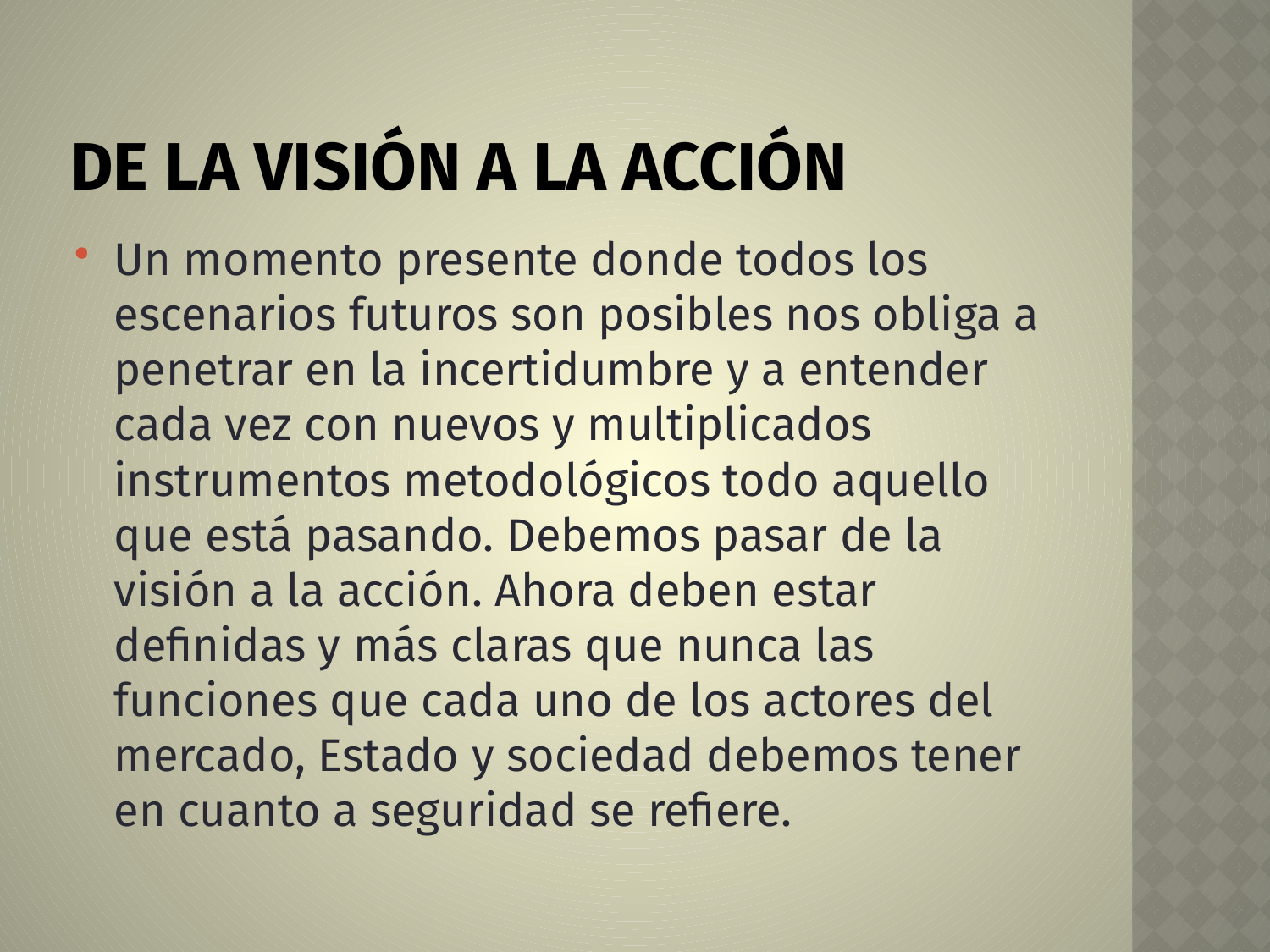

# De la visión a la acción
Un momento presente donde todos los escenarios futuros son posibles nos obliga a penetrar en la incertidumbre y a entender cada vez con nuevos y multiplicados instrumentos metodológicos todo aquello que está pasando. Debemos pasar de la visión a la acción. Ahora deben estar definidas y más claras que nunca las funciones que cada uno de los actores del mercado, Estado y sociedad debemos tener en cuanto a seguridad se refiere.